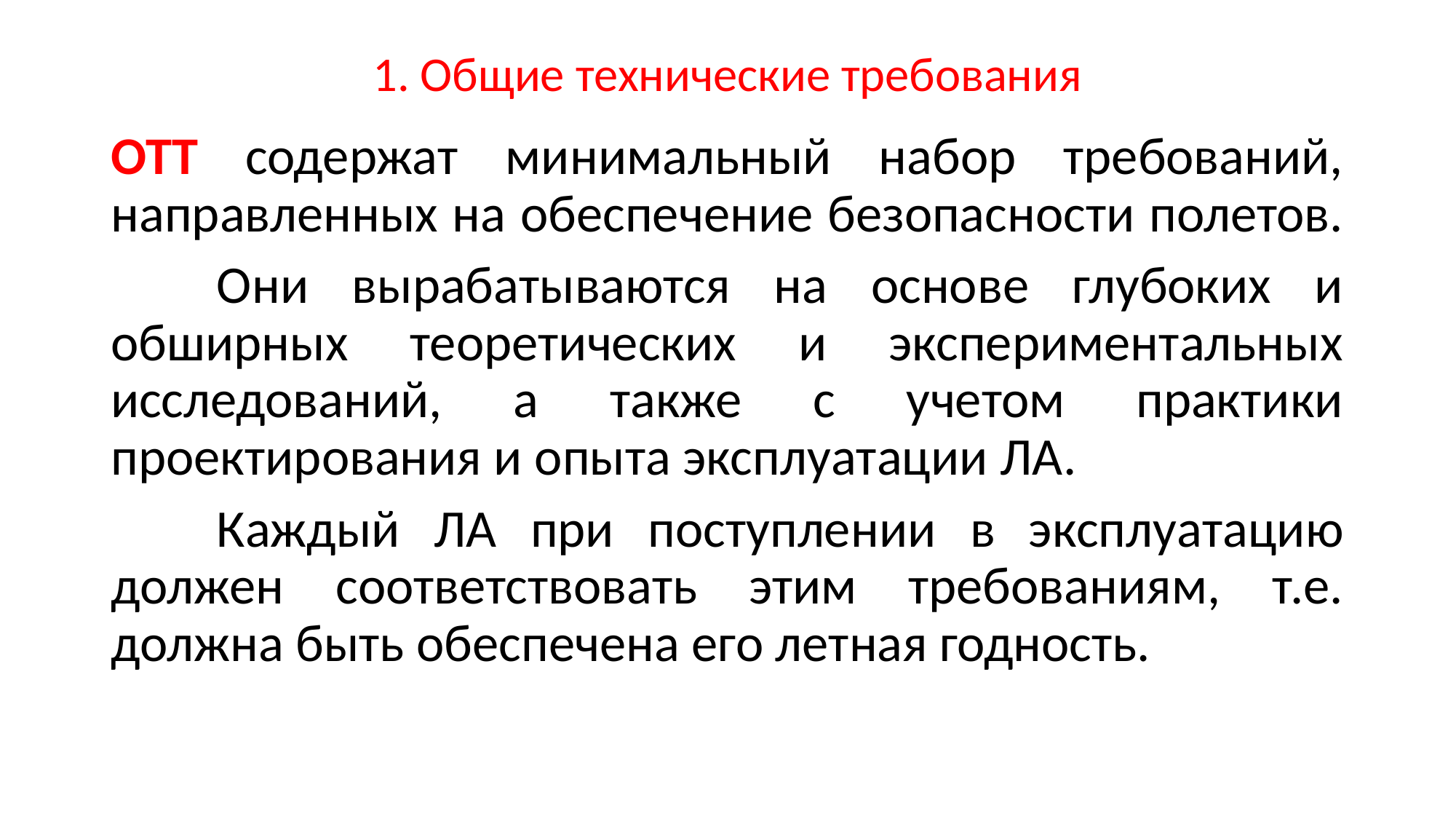

# 1. Общие технические требования
ОТТ содержат минимальный набор требований, направленных на обеспечение безопасности полетов.
	Они вырабатываются на основе глубоких и обширных теоретических и экспериментальных исследований, а также с учетом практики проектирования и опыта эксплуатации ЛА.
	Каждый ЛА при поступлении в эксплуатацию должен соответствовать этим требованиям, т.е. должна быть обеспечена его летная годность.